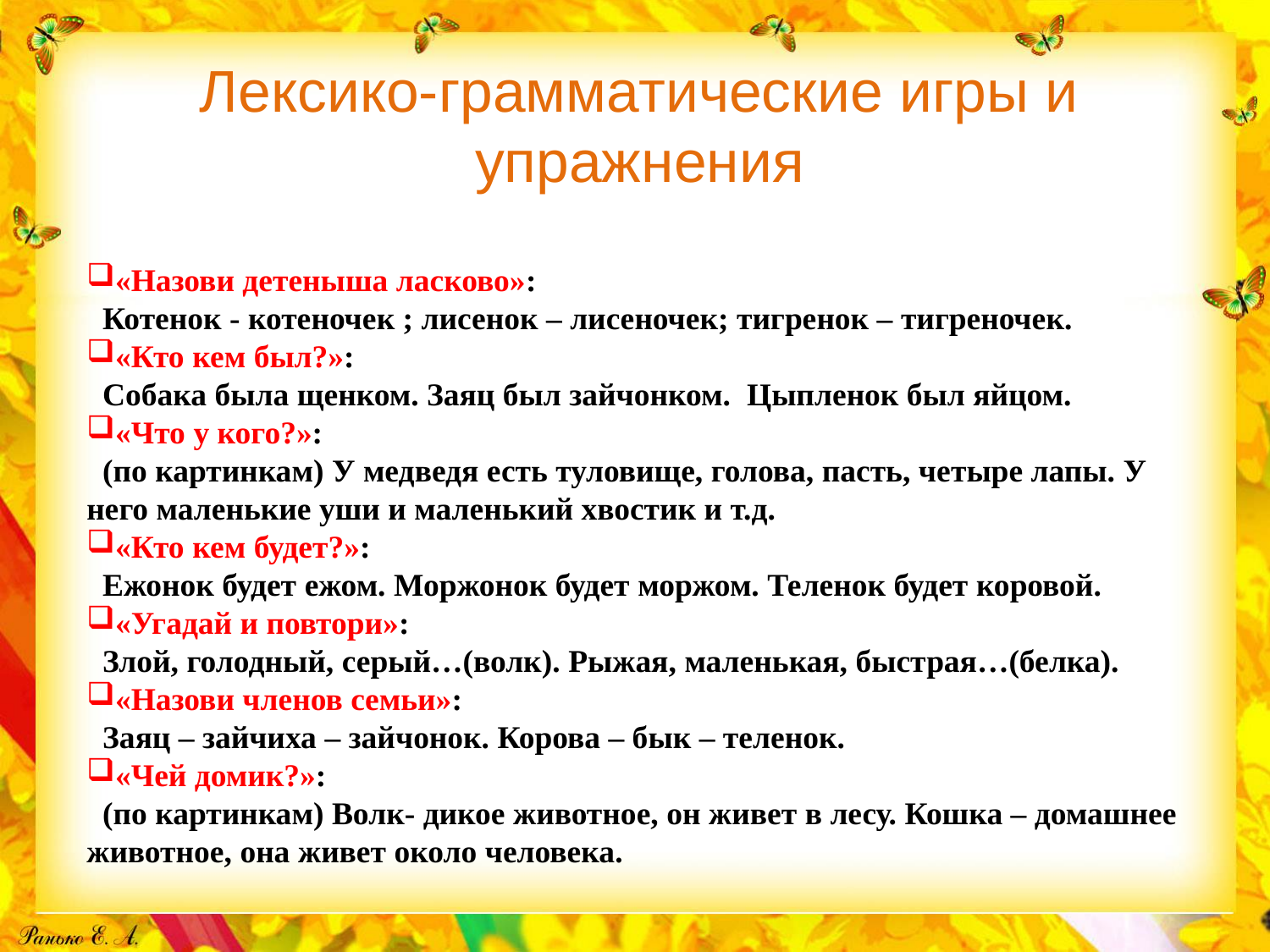

# Лексико-грамматические игры и упражнения
«Назови детеныша ласково»:
  Котенок - котеночек ; лисенок – лисеночек; тигренок – тигреночек.
«Кто кем был?»:
  Собака была щенком. Заяц был зайчонком.  Цыпленок был яйцом.
«Что у кого?»:
  (по картинкам) У медведя есть туловище, голова, пасть, четыре лапы. У него маленькие уши и маленький хвостик и т.д.
«Кто кем будет?»:
  Ежонок будет ежом. Моржонок будет моржом. Теленок будет коровой.
«Угадай и повтори»:
  Злой, голодный, серый…(волк). Рыжая, маленькая, быстрая…(белка).
«Назови членов семьи»:
  Заяц – зайчиха – зайчонок. Корова – бык – теленок.
«Чей домик?»:
  (по картинкам) Волк- дикое животное, он живет в лесу. Кошка – домашнее    животное, она живет около человека.